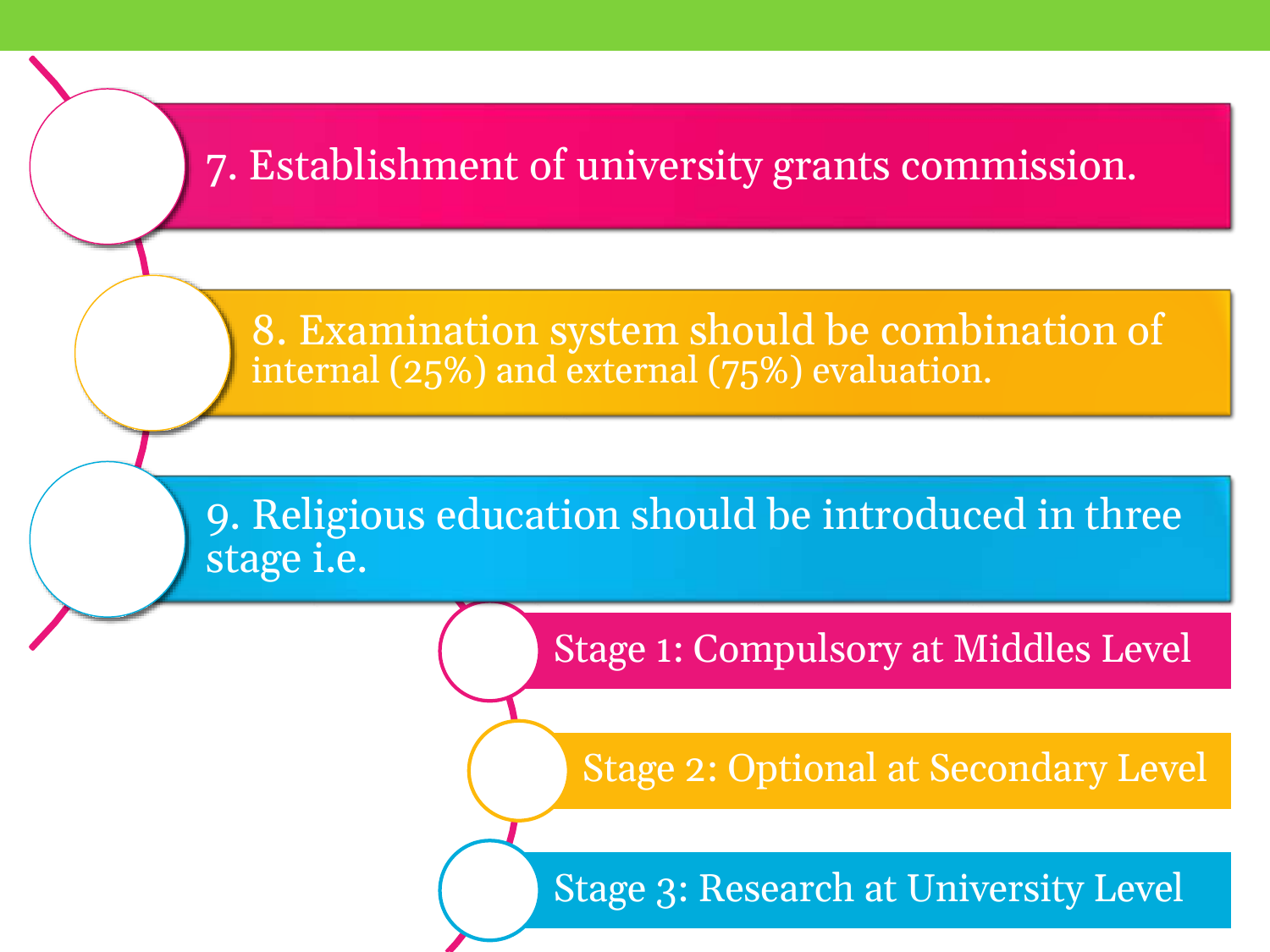

7. Establishment of university grants commission.

8. Examination system should be combination of
internal (25%) and external (75%) evaluation.

9. Religious education should be introduced in three stage i.e.

Stage 1: Compulsory at Middles Level

Stage 2: Optional at Secondary Level

Stage 3: Research at University Level